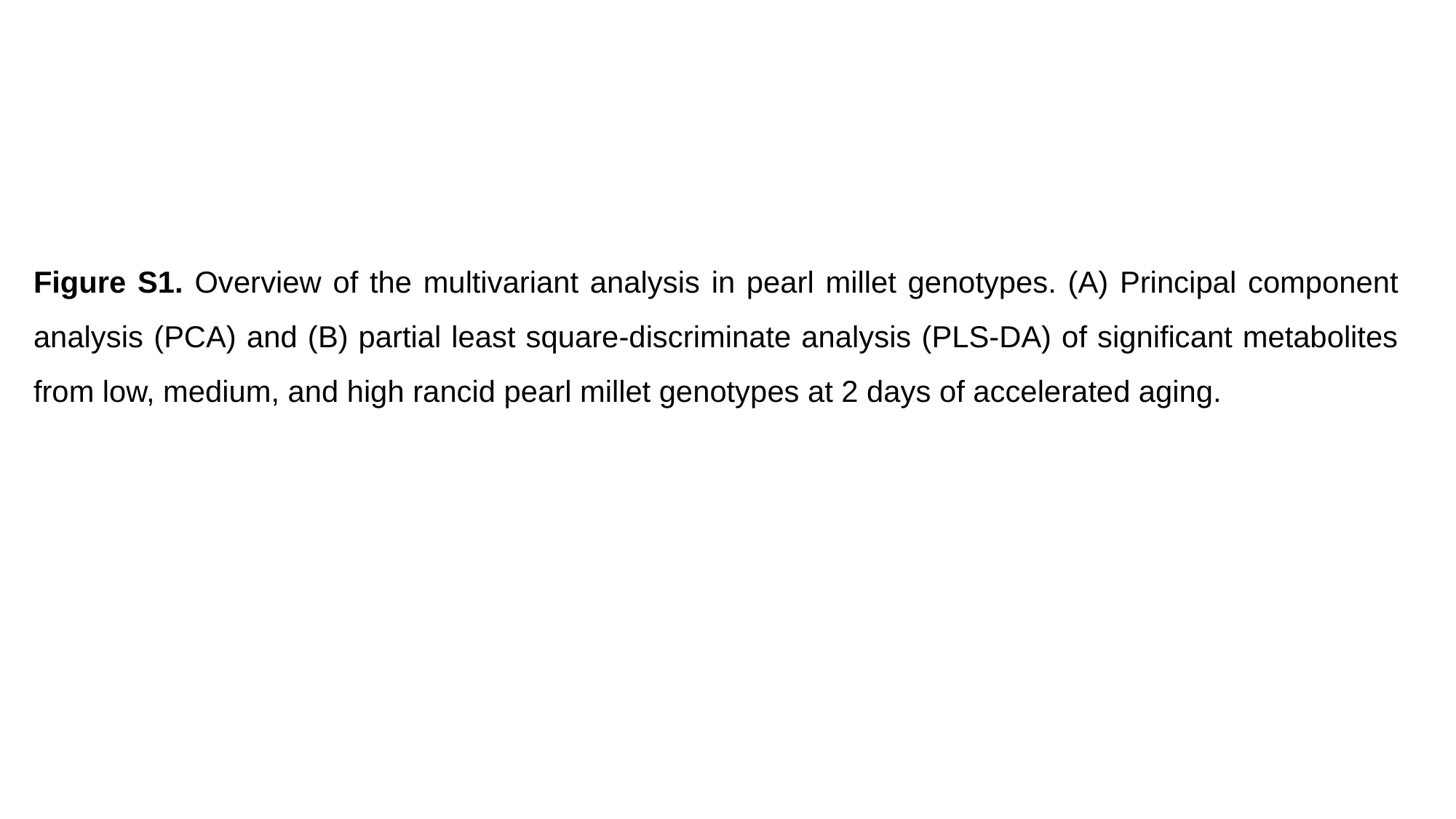

Figure S1. Overview of the multivariant analysis in pearl millet genotypes. (A) Principal component analysis (PCA) and (B) partial least square-discriminate analysis (PLS-DA) of significant metabolites from low, medium, and high rancid pearl millet genotypes at 2 days of accelerated aging.